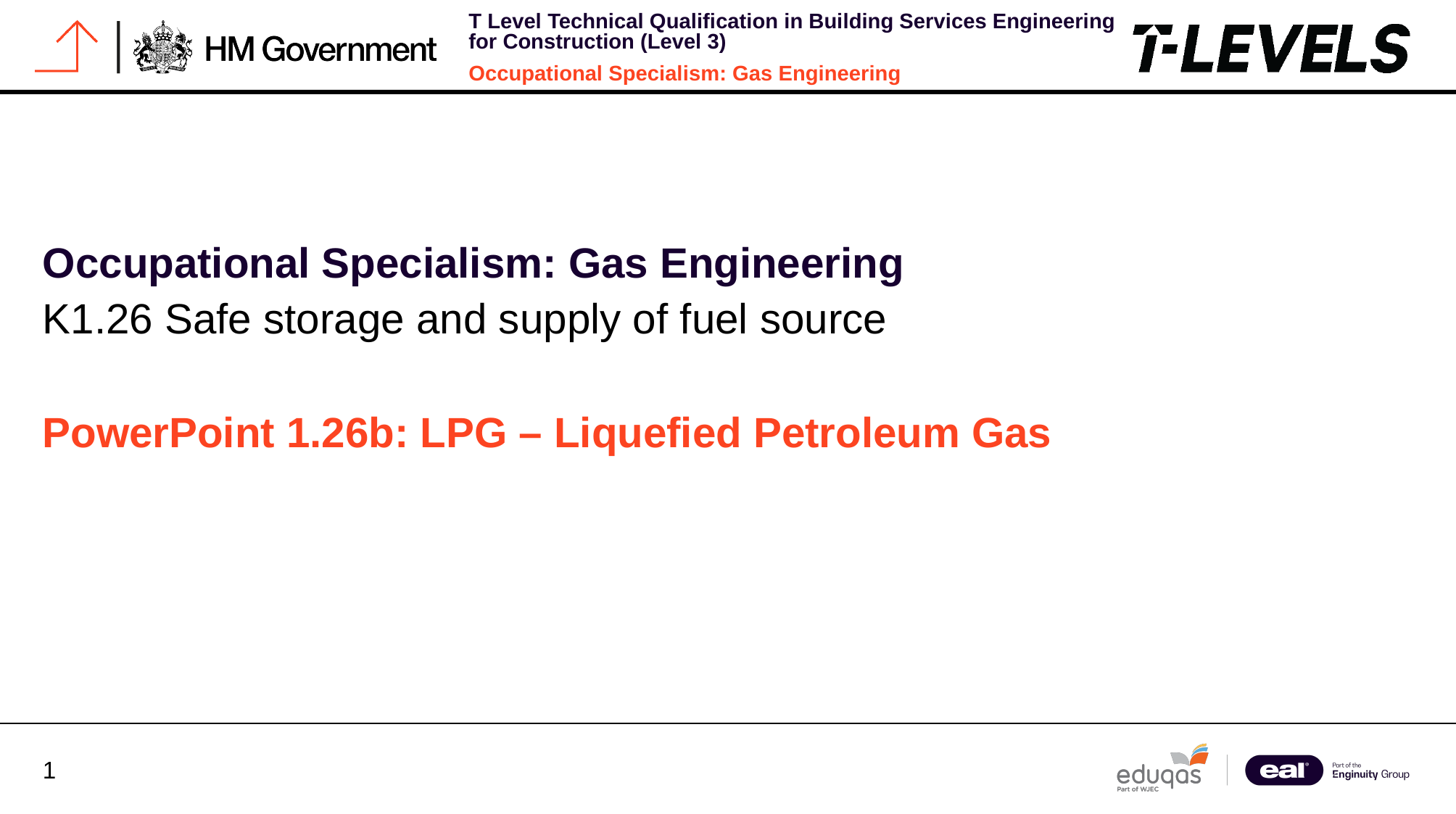

Occupational Specialism: Gas Engineering
K1.26 Safe storage and supply of fuel source

PowerPoint 1.26b: LPG – Liquefied Petroleum Gas